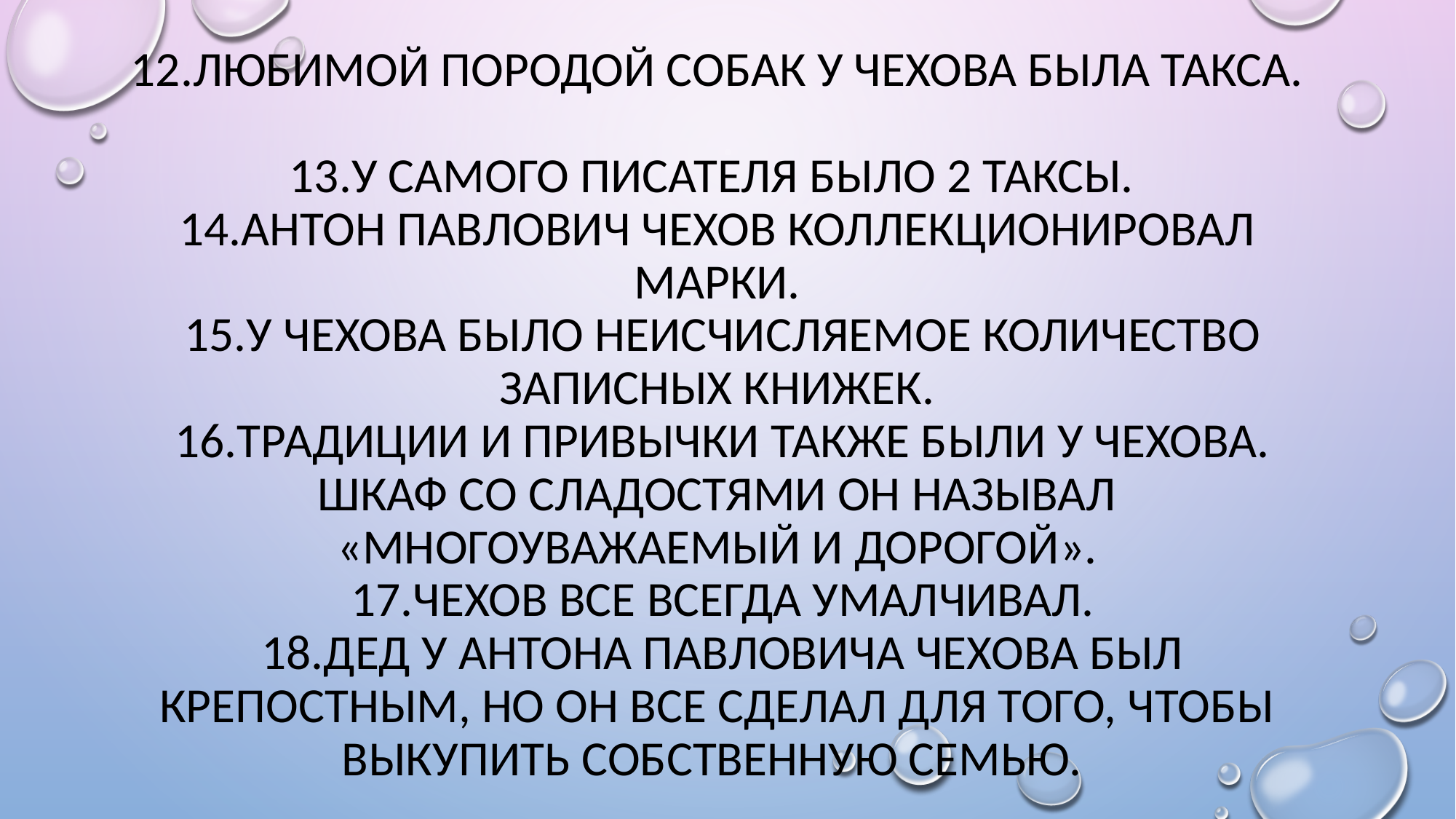

# 12.Любимой породой собак у Чехова была такса. 13.У самого писателя было 2 таксы. 14.Антон Павлович Чехов коллекционировал марки. 15.У Чехова было неисчисляемое количество записных книжек. 16.Традиции и привычки также были у Чехова. Шкаф со сладостями он называл «многоуважаемый и дорогой». 17.Чехов все всегда умалчивал. 18.Дед у Антона Павловича Чехова был крепостным, но он все сделал для того, чтобы выкупить собственную семью.